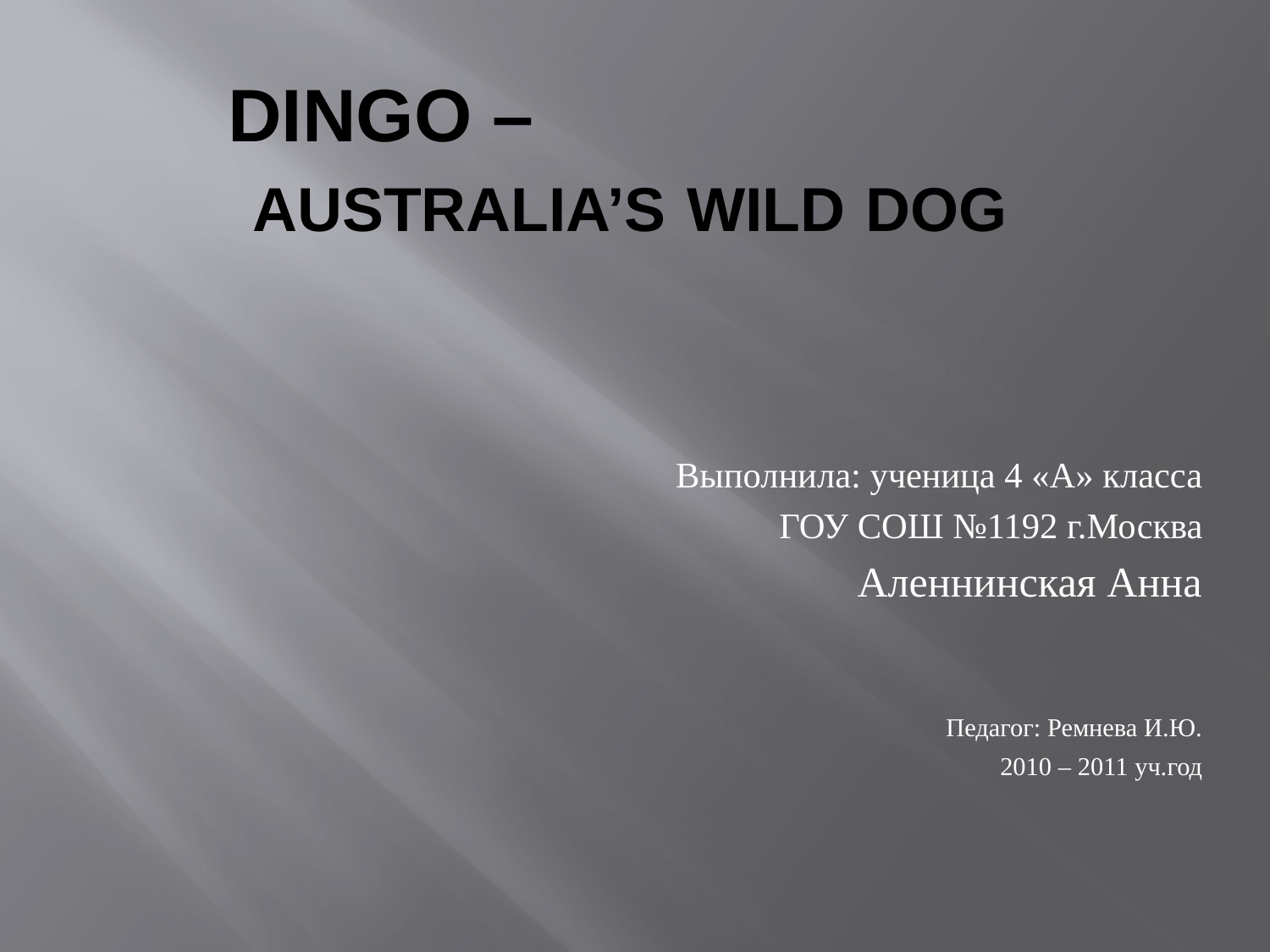

# DINGO –                         Australia’s Wild dog
Выполнила: ученица 4 «А» класса
ГОУ СОШ №1192 г.Москва
Аленнинская Анна

Педагог: Ремнева И.Ю.
2010 – 2011 уч.год